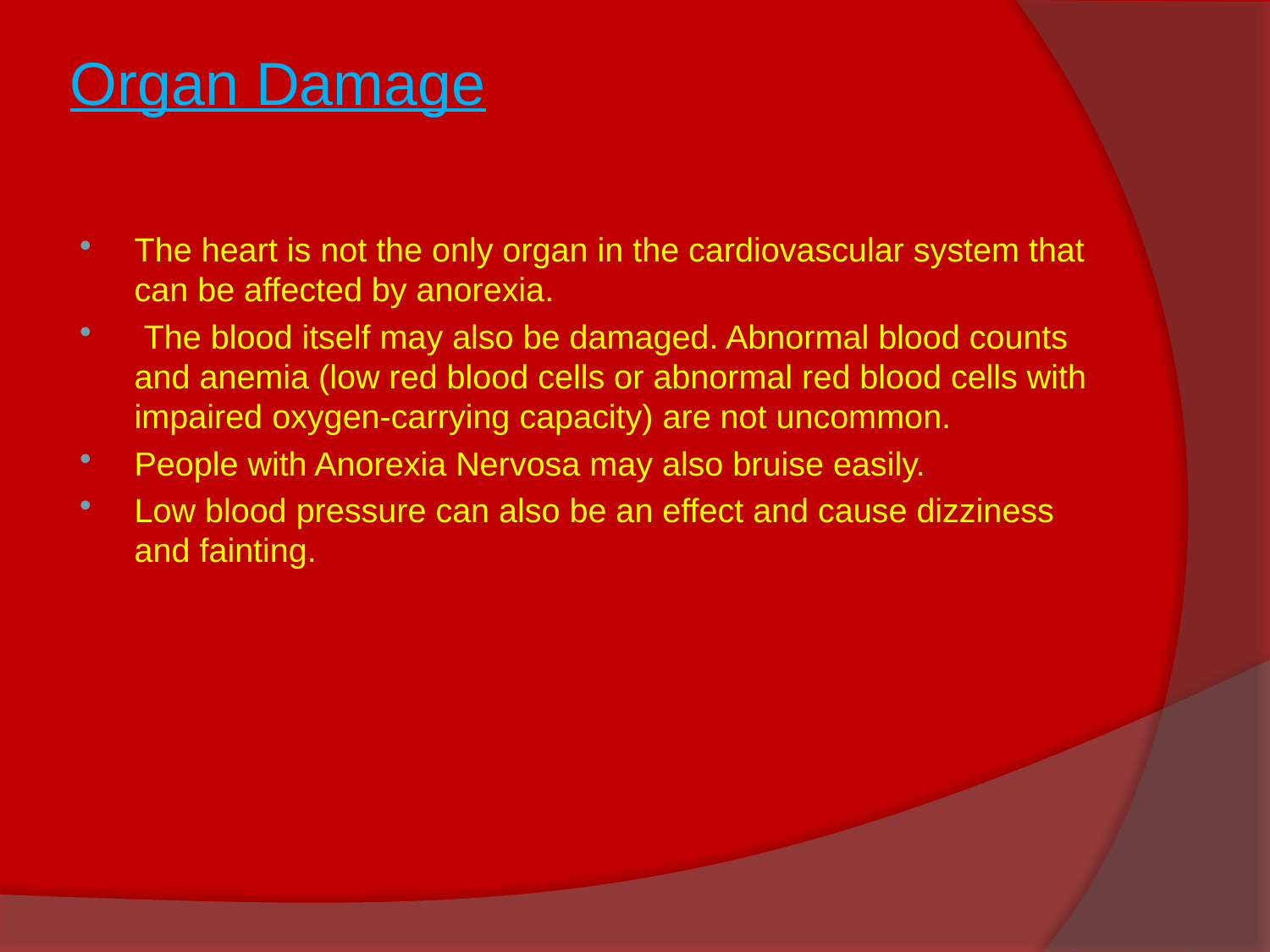

# Organ Damage
The heart is not the only organ in the cardiovascular system that can be affected by anorexia.
 The blood itself may also be damaged. Abnormal blood counts and anemia (low red blood cells or abnormal red blood cells with impaired oxygen-carrying capacity) are not uncommon.
People with Anorexia Nervosa may also bruise easily.
Low blood pressure can also be an effect and cause dizziness and fainting.